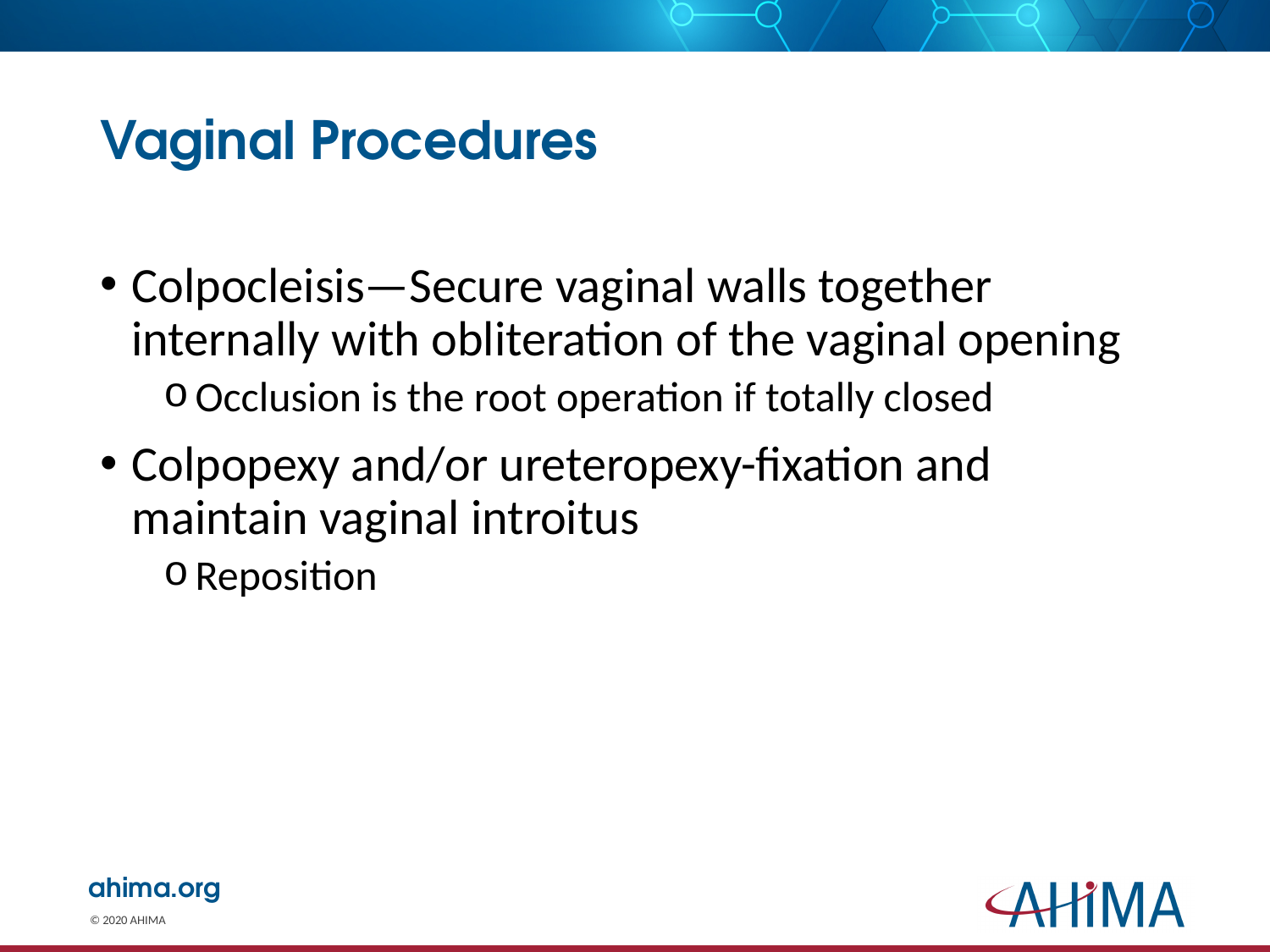

# Vaginal Procedures
Colpocleisis—Secure vaginal walls together internally with obliteration of the vaginal opening
Occlusion is the root operation if totally closed
Colpopexy and/or ureteropexy-fixation and maintain vaginal introitus
Reposition